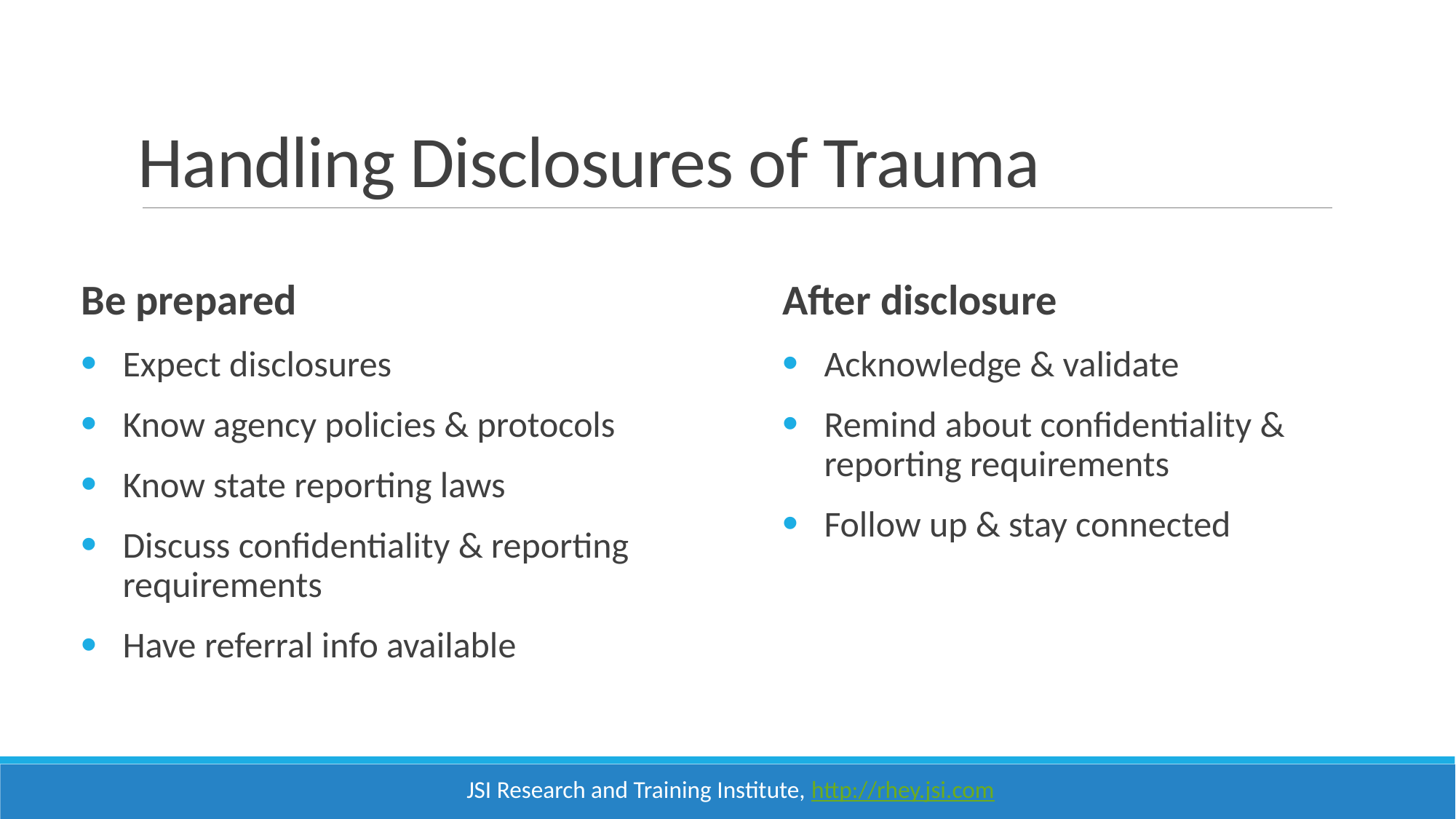

# Handling Disclosures of Trauma
Be prepared
Expect disclosures
Know agency policies & protocols
Know state reporting laws
Discuss confidentiality & reporting requirements
Have referral info available
After disclosure
Acknowledge & validate
Remind about confidentiality & reporting requirements
Follow up & stay connected
JSI Research and Training Institute, http://rhey.jsi.com